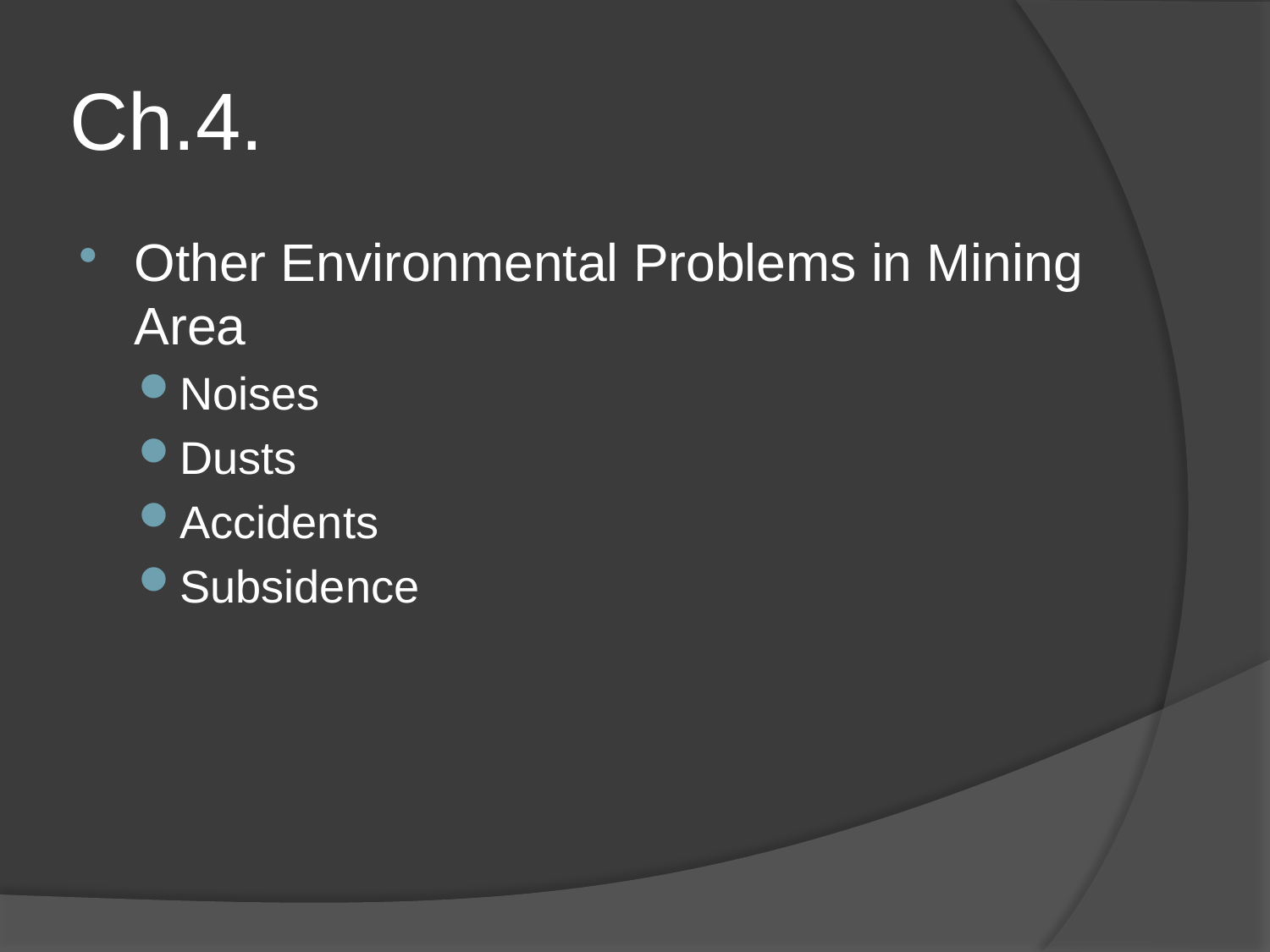

# Ch.4.
Other Environmental Problems in Mining Area
Noises
Dusts
Accidents
Subsidence